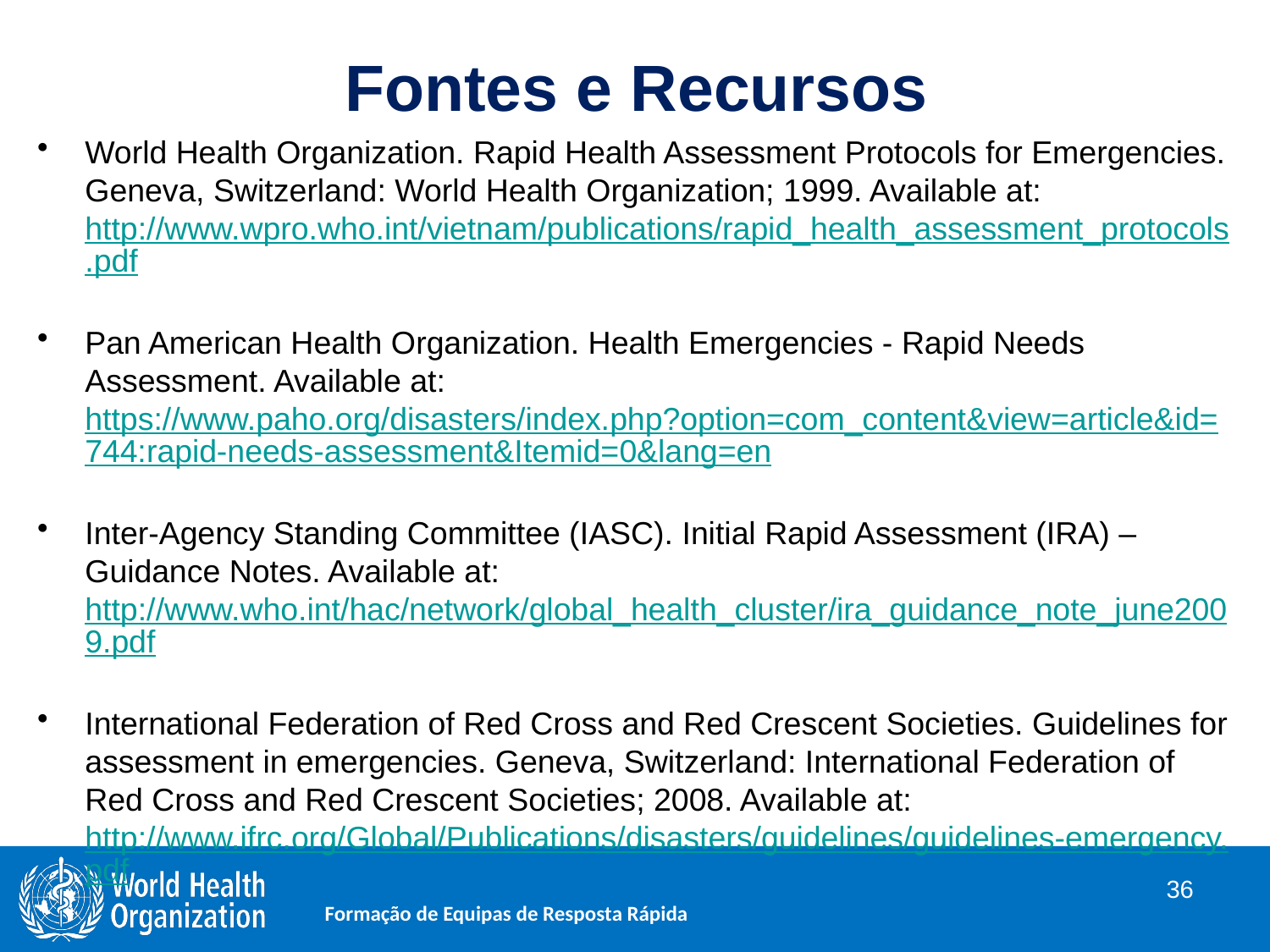

# Fontes e Recursos
World Health Organization. Rapid Health Assessment Protocols for Emergencies. Geneva, Switzerland: World Health Organization; 1999. Available at: http://www.wpro.who.int/vietnam/publications/rapid_health_assessment_protocols.pdf
Pan American Health Organization. Health Emergencies - Rapid Needs Assessment. Available at: https://www.paho.org/disasters/index.php?option=com_content&view=article&id=744:rapid-needs-assessment&Itemid=0&lang=en
Inter-Agency Standing Committee (IASC). Initial Rapid Assessment (IRA) – Guidance Notes. Available at: http://www.who.int/hac/network/global_health_cluster/ira_guidance_note_june2009.pdf
International Federation of Red Cross and Red Crescent Societies. Guidelines for assessment in emergencies. Geneva, Switzerland: International Federation of Red Cross and Red Crescent Societies; 2008. Available at: http://www.ifrc.org/Global/Publications/disasters/guidelines/guidelines-emergency.pdf

36